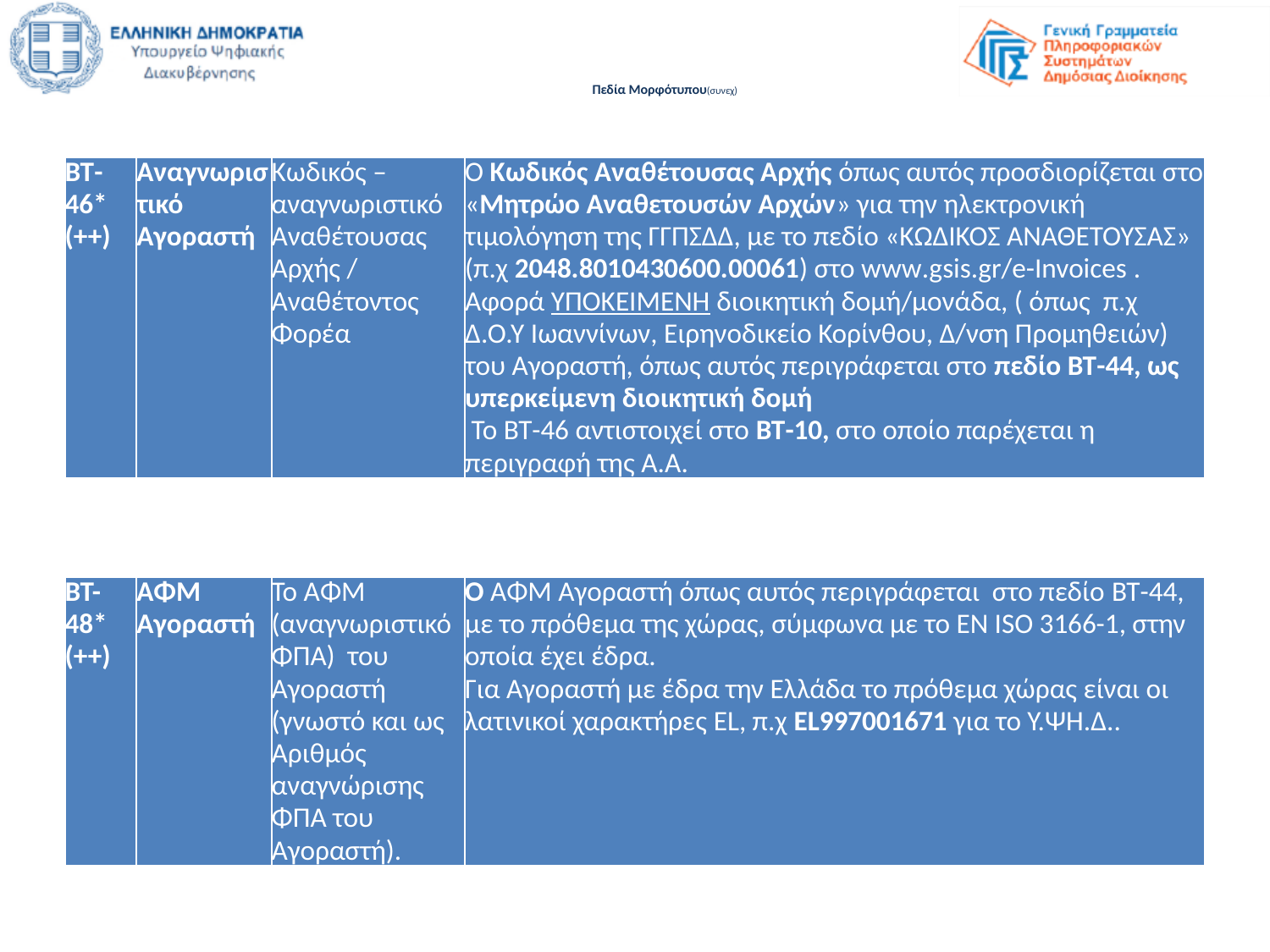

# Πεδία Μορφότυπου(συνεχ)
| BT-46\* (++) | Αναγνωριστικό Αγοραστή | Κωδικός –αναγνωριστικό Αναθέτουσας Αρχής / Αναθέτοντος Φορέα | Ο Κωδικός Αναθέτουσας Αρχής όπως αυτός προσδιορίζεται στο «Μητρώο Αναθετουσών Αρχών» για την ηλεκτρονική τιμολόγηση της ΓΓΠΣΔΔ, με το πεδίο «ΚΩΔΙΚΟΣ ΑΝΑΘΕΤΟΥΣΑΣ» (π.χ 2048.8010430600.00061) στο www.gsis.gr/e-Invoices . Αφορά ΥΠΟΚΕΙΜΕΝΗ διοικητική δομή/μονάδα, ( όπως π.χ Δ.Ο.Υ Ιωαννίνων, Ειρηνοδικείο Κορίνθου, Δ/νση Προμηθειών) του Αγοραστή, όπως αυτός περιγράφεται στο πεδίο BT-44, ως υπερκείμενη διοικητική δομή Το BT-46 αντιστοιχεί στο BT-10, στο οποίο παρέχεται η περιγραφή της Α.Α. |
| --- | --- | --- | --- |
| BT-48\* (++) | ΑΦΜ Αγοραστή | Το ΑΦΜ (αναγνωριστικό ΦΠΑ) του Αγοραστή (γνωστό και ως Aριθμός αναγνώρισης ΦΠΑ του Αγοραστή). | Ο ΑΦΜ Αγοραστή όπως αυτός περιγράφεται στο πεδίο BT-44, με το πρόθεμα της χώρας, σύμφωνα με το EN ISO 3166-1, στην οποία έχει έδρα. Για Αγοραστή με έδρα την Ελλάδα το πρόθεμα χώρας είναι οι λατινικοί χαρακτήρες EL, π.χ EL997001671 για το Υ.ΨΗ.Δ.. |
| --- | --- | --- | --- |